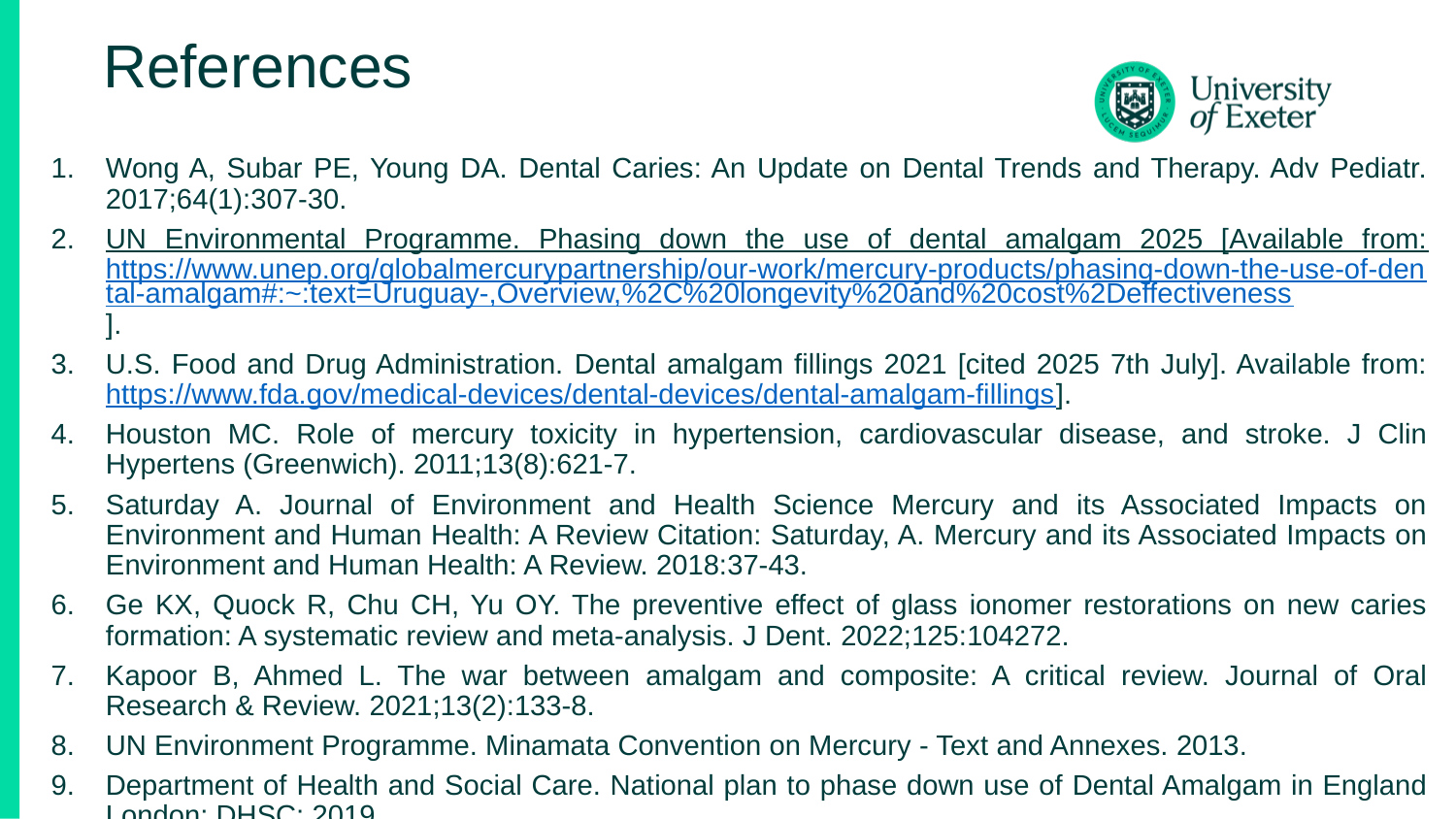

# References
Wong A, Subar PE, Young DA. Dental Caries: An Update on Dental Trends and Therapy. Adv Pediatr. 2017;64(1):307-30.
UN Environmental Programme. Phasing down the use of dental amalgam 2025 [Available from: https://www.unep.org/globalmercurypartnership/our-work/mercury-products/phasing-down-the-use-of-dental-amalgam#:~:text=Uruguay-,Overview,%2C%20longevity%20and%20cost%2Deffectiveness].
U.S. Food and Drug Administration. Dental amalgam fillings 2021 [cited 2025 7th July]. Available from: https://www.fda.gov/medical-devices/dental-devices/dental-amalgam-fillings].
Houston MC. Role of mercury toxicity in hypertension, cardiovascular disease, and stroke. J Clin Hypertens (Greenwich). 2011;13(8):621-7.
Saturday A. Journal of Environment and Health Science Mercury and its Associated Impacts on Environment and Human Health: A Review Citation: Saturday, A. Mercury and its Associated Impacts on Environment and Human Health: A Review. 2018:37-43.
Ge KX, Quock R, Chu CH, Yu OY. The preventive effect of glass ionomer restorations on new caries formation: A systematic review and meta-analysis. J Dent. 2022;125:104272.
Kapoor B, Ahmed L. The war between amalgam and composite: A critical review. Journal of Oral Research & Review. 2021;13(2):133-8.
UN Environment Programme. Minamata Convention on Mercury - Text and Annexes. 2013.
Department of Health and Social Care. National plan to phase down use of Dental Amalgam in England London: DHSC; 2019.